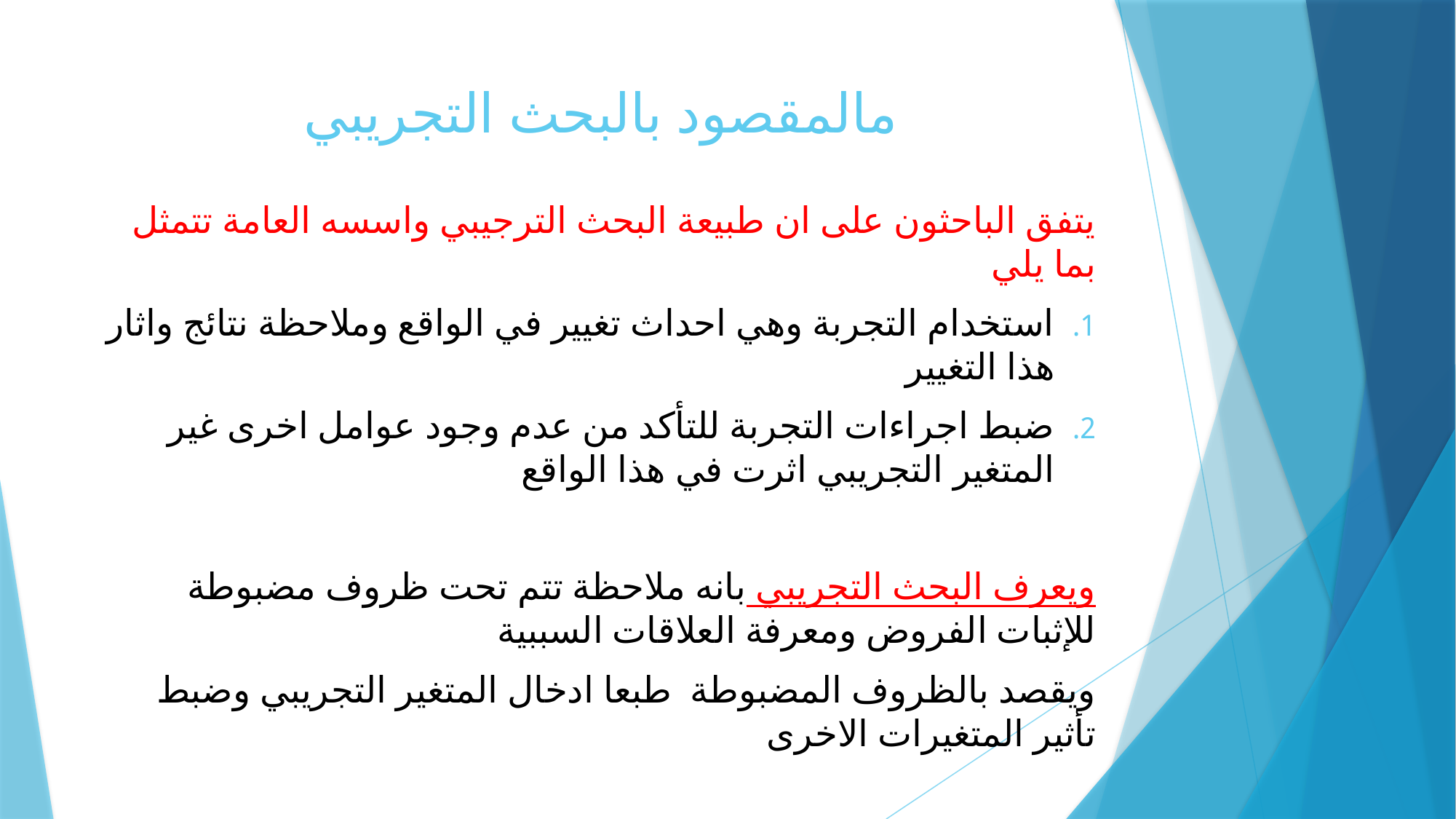

# مالمقصود بالبحث التجريبي
يتفق الباحثون على ان طبيعة البحث الترجيبي واسسه العامة تتمثل بما يلي
استخدام التجربة وهي احداث تغيير في الواقع وملاحظة نتائج واثار هذا التغيير
ضبط اجراءات التجربة للتأكد من عدم وجود عوامل اخرى غير المتغير التجريبي اثرت في هذا الواقع

ويعرف البحث التجريبي بانه ملاحظة تتم تحت ظروف مضبوطة للإثبات الفروض ومعرفة العلاقات السببية
ويقصد بالظروف المضبوطة  طبعا ادخال المتغير التجريبي وضبط تأثير المتغيرات الاخرى